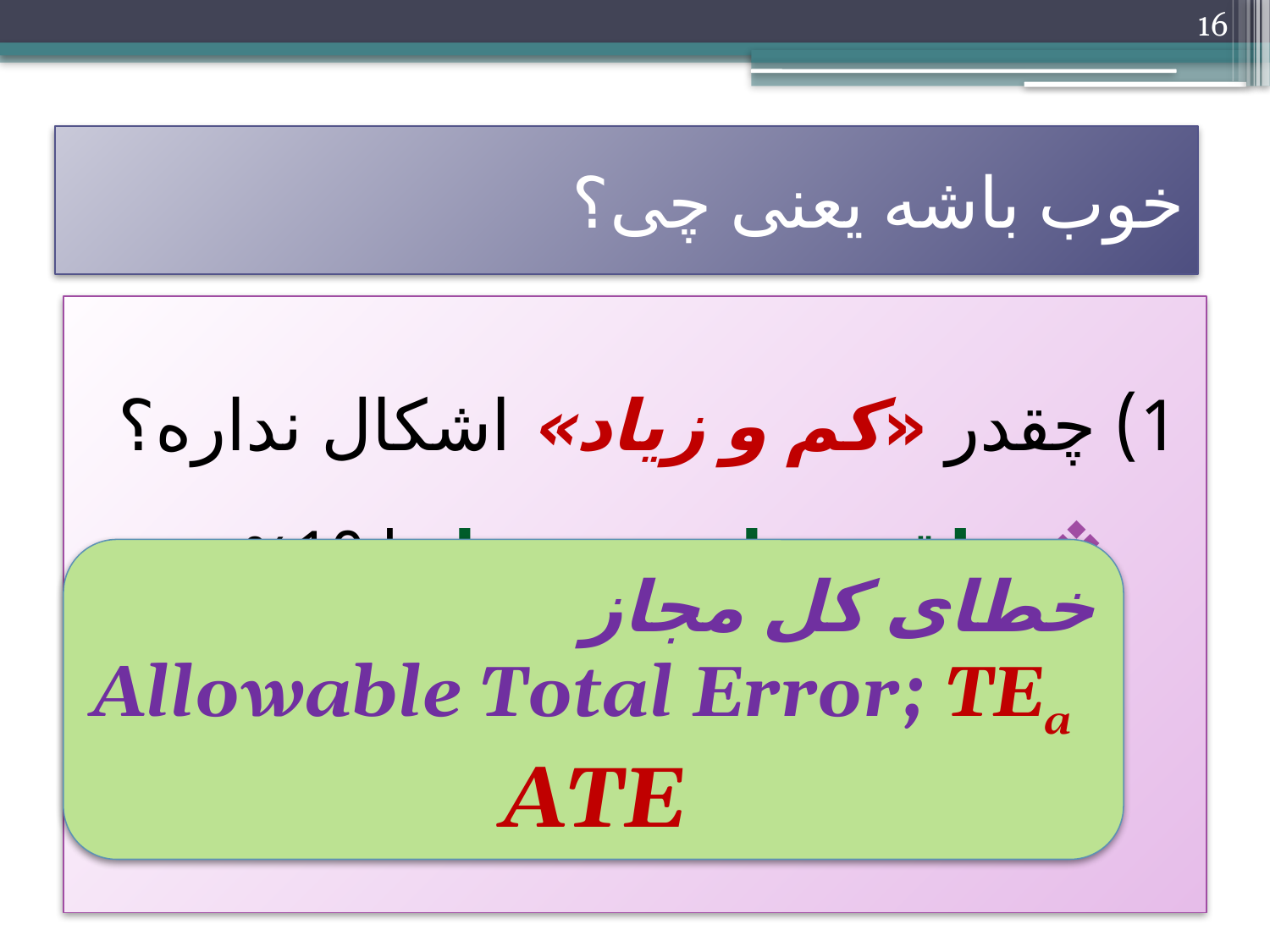

16
# خوب باشه یعنی چی؟
1) چقدر «کم و زیاد» اشکال نداره؟
حلقه‌ی بازی بچه‌ها: تا 10% اشکال نداره
رینگ موتور: تا 0.1% اشکال نداره
خطای کل مجاز
Allowable Total Error; TEa
ATE